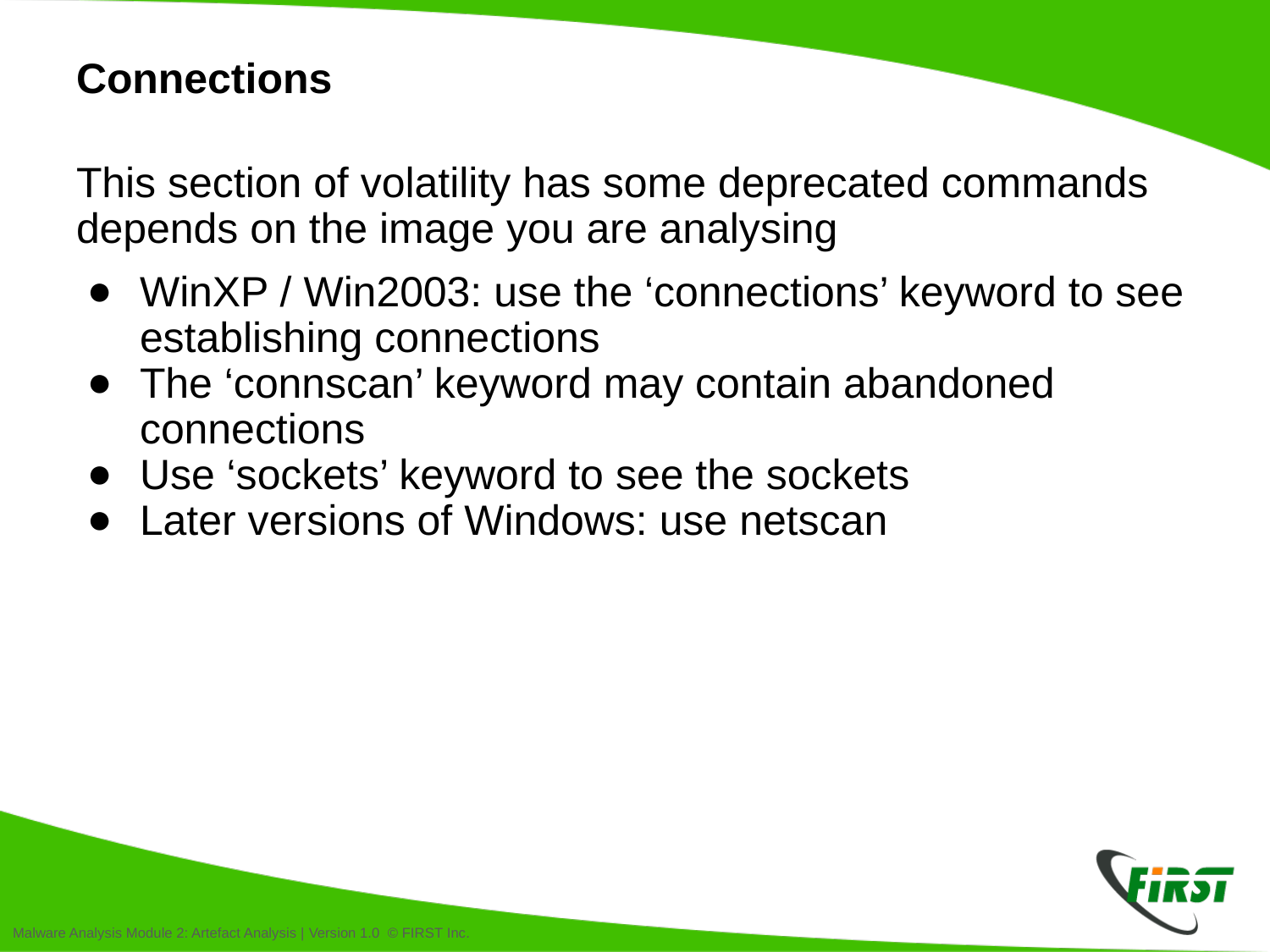

# Connections
This section of volatility has some deprecated commands depends on the image you are analysing
WinXP / Win2003: use the ‘connections’ keyword to see establishing connections
The ‘connscan’ keyword may contain abandoned connections
Use ‘sockets’ keyword to see the sockets
Later versions of Windows: use netscan